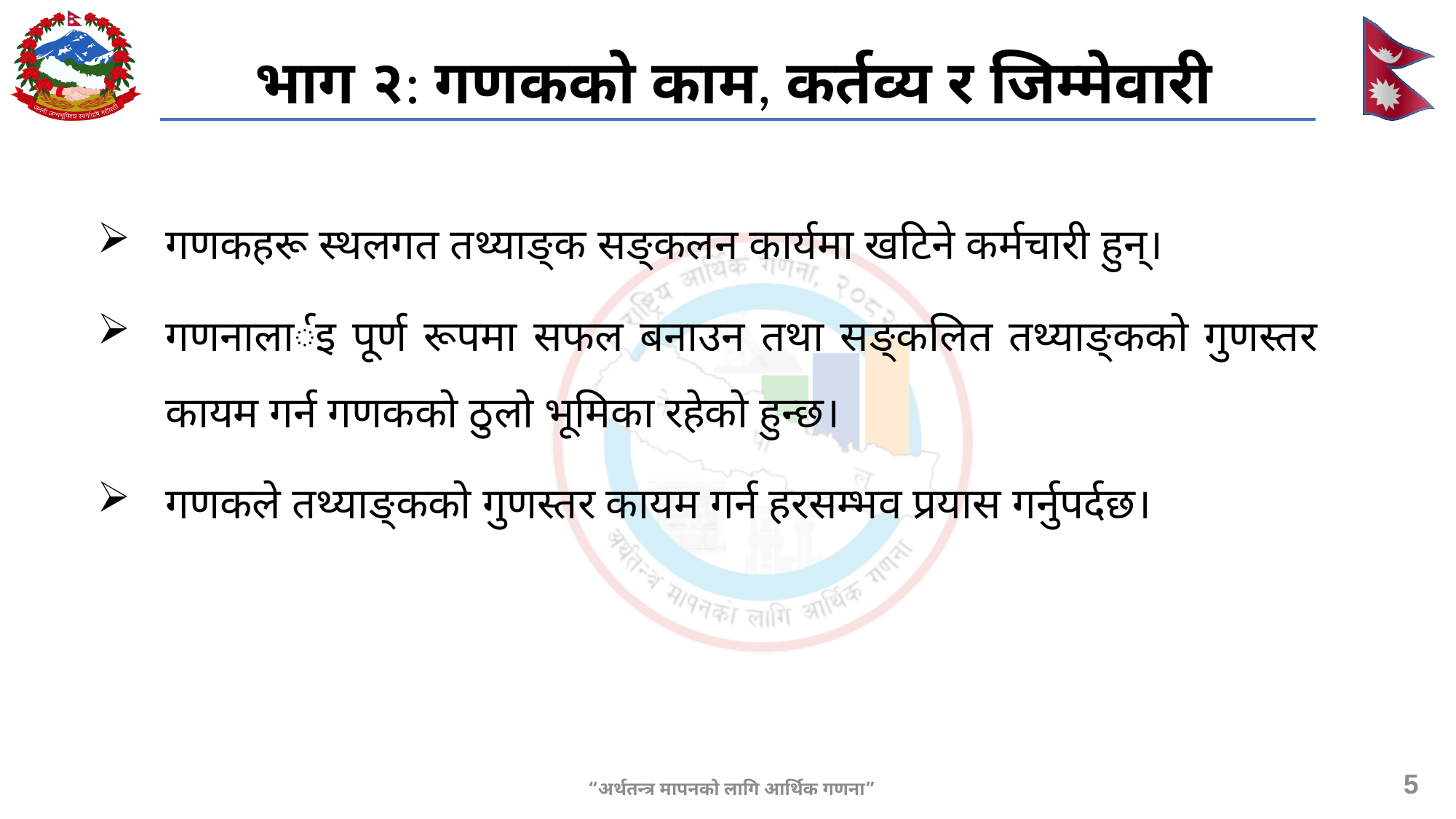

# भाग २: गणकको काम, कर्तव्य र जिम्मेवारी
गणकहरू स्थलगत तथ्याङ्क सङ्कलन कार्यमा खटिने कर्मचारी हुन्।
गणनालार्इ पूर्ण रूपमा सफल बनाउन तथा सङ्कलित तथ्याङ्कको गुणस्तर कायम गर्न गणकको ठुलो भूमिका रहेको हुन्छ।
गणकले तथ्याङ्कको गुणस्तर कायम गर्न हरसम्भव प्रयास गर्नुपर्दछ।

5
“अर्थतन्त्र मापनको लागि आर्थिक गणना”